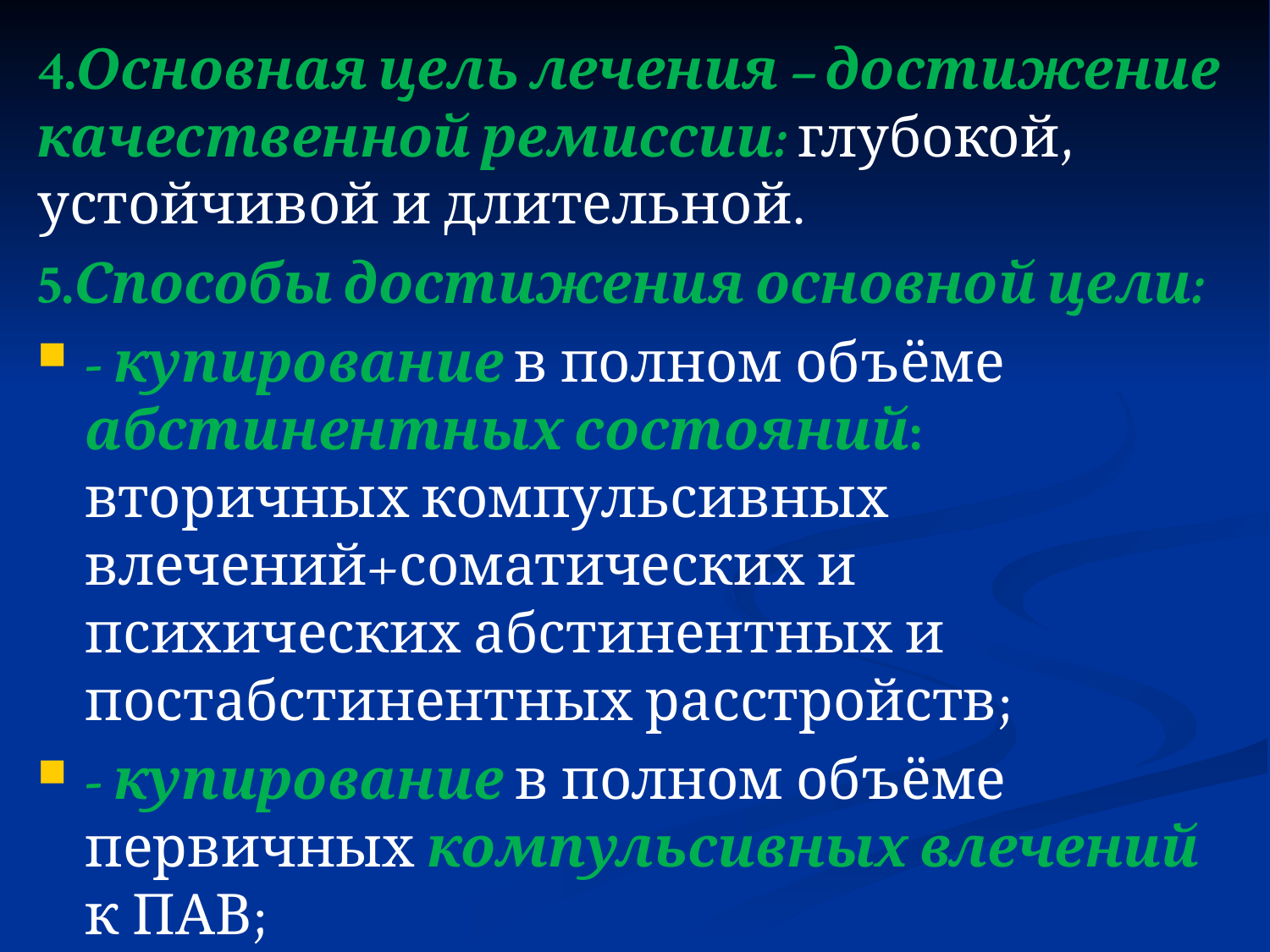

4.Основная цель лечения – достижение качественной ремиссии: глубокой, устойчивой и длительной.
5.Способы достижения основной цели:
- купирование в полном объёме абстинентных состояний: вторичных компульсивных влечений+соматических и психических абстинентных и постабстинентных расстройств;
- купирование в полном объёме первичных компульсивных влечений к ПАВ;